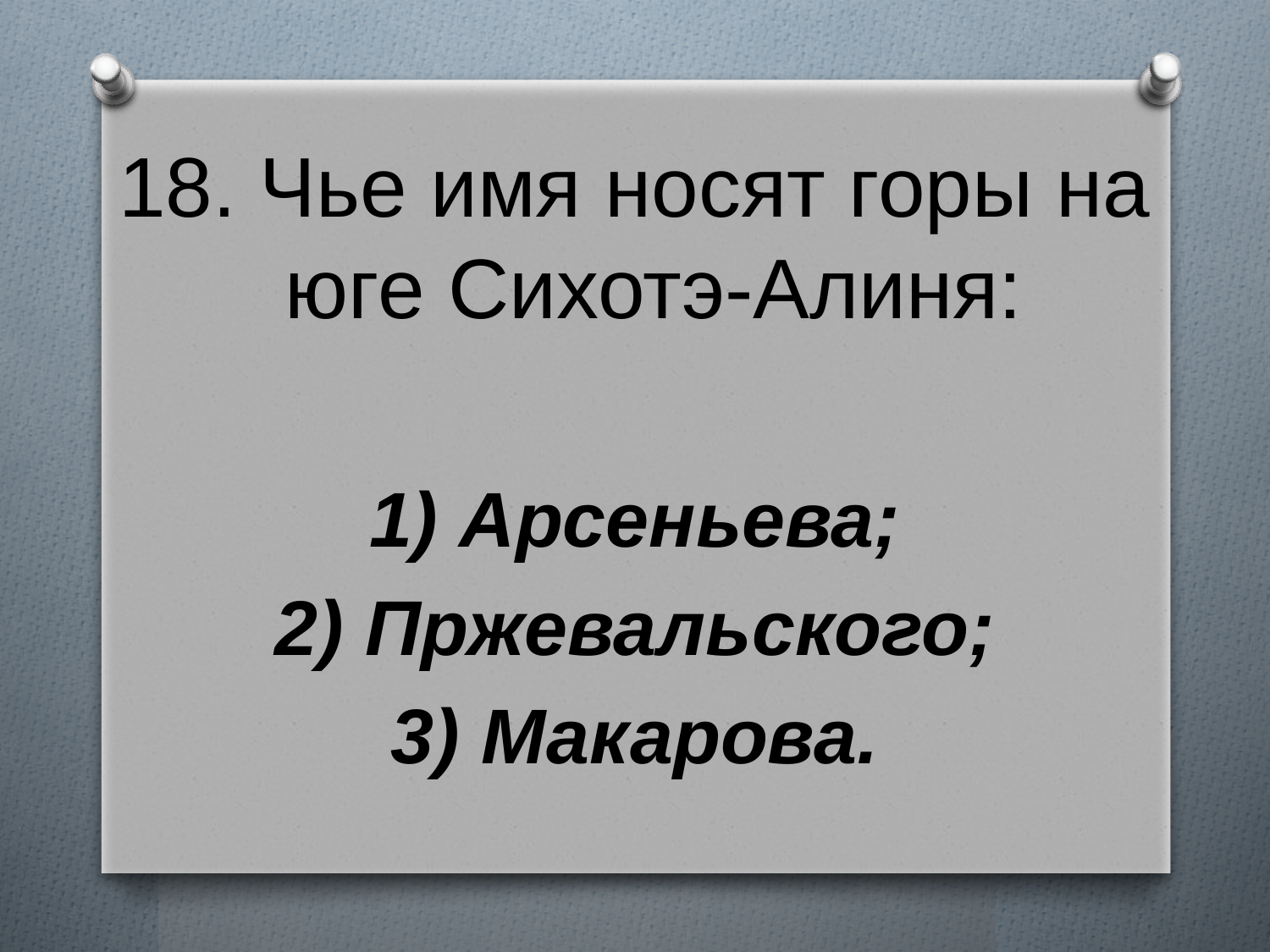

18. Чье имя носят горы на юге Сихотэ-Алиня:

1) Арсеньева;
2) Пржевальского;
3) Макарова.